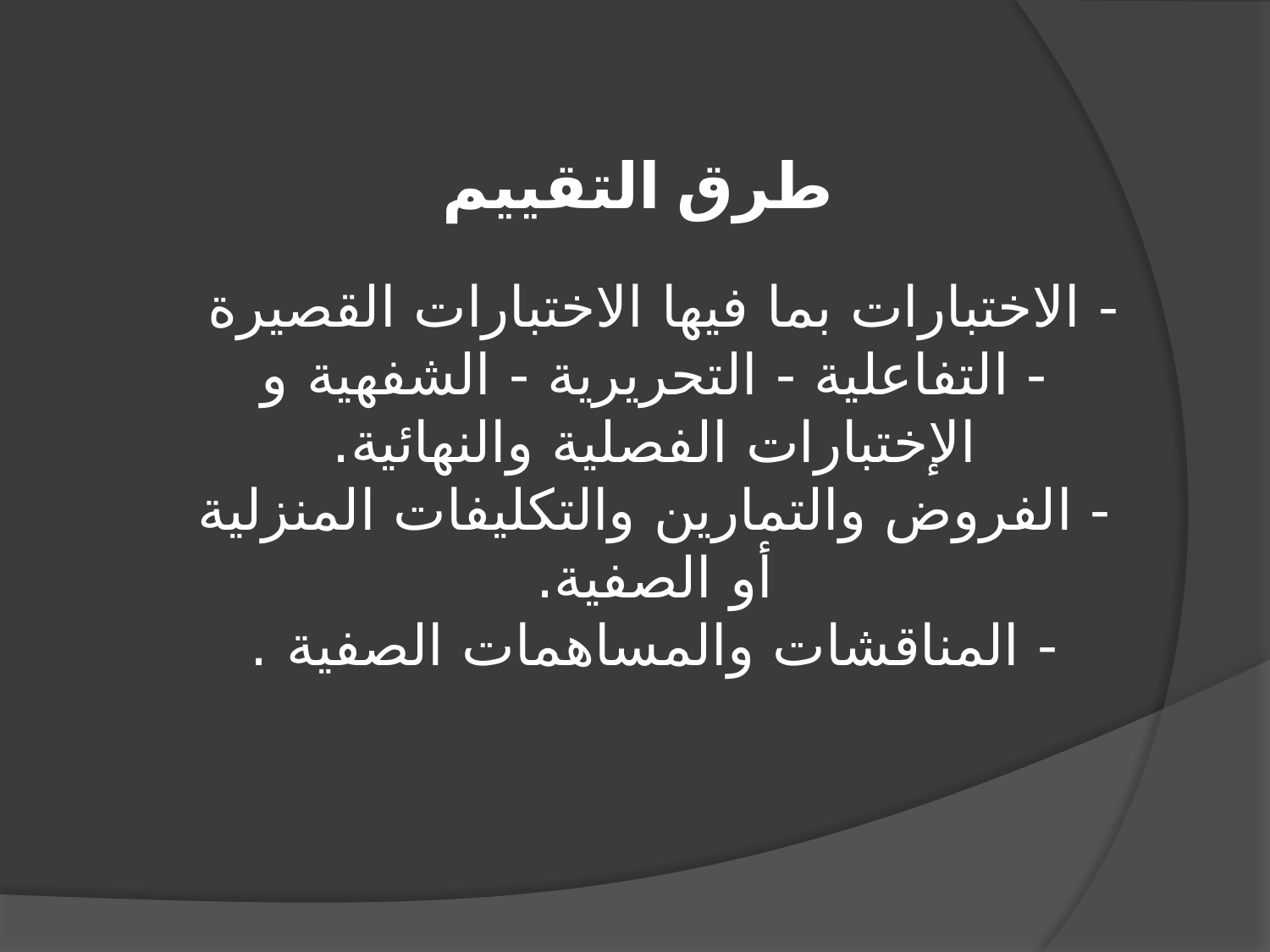

طرق التقييم
- الاختبارات بما فيها الاختبارات القصيرة  - التفاعلية - التحريرية - الشفهية و الإختبارات الفصلية والنهائية.
- الفروض والتمارين والتكليفات المنزلية أو الصفية.
- المناقشات والمساهمات الصفية .